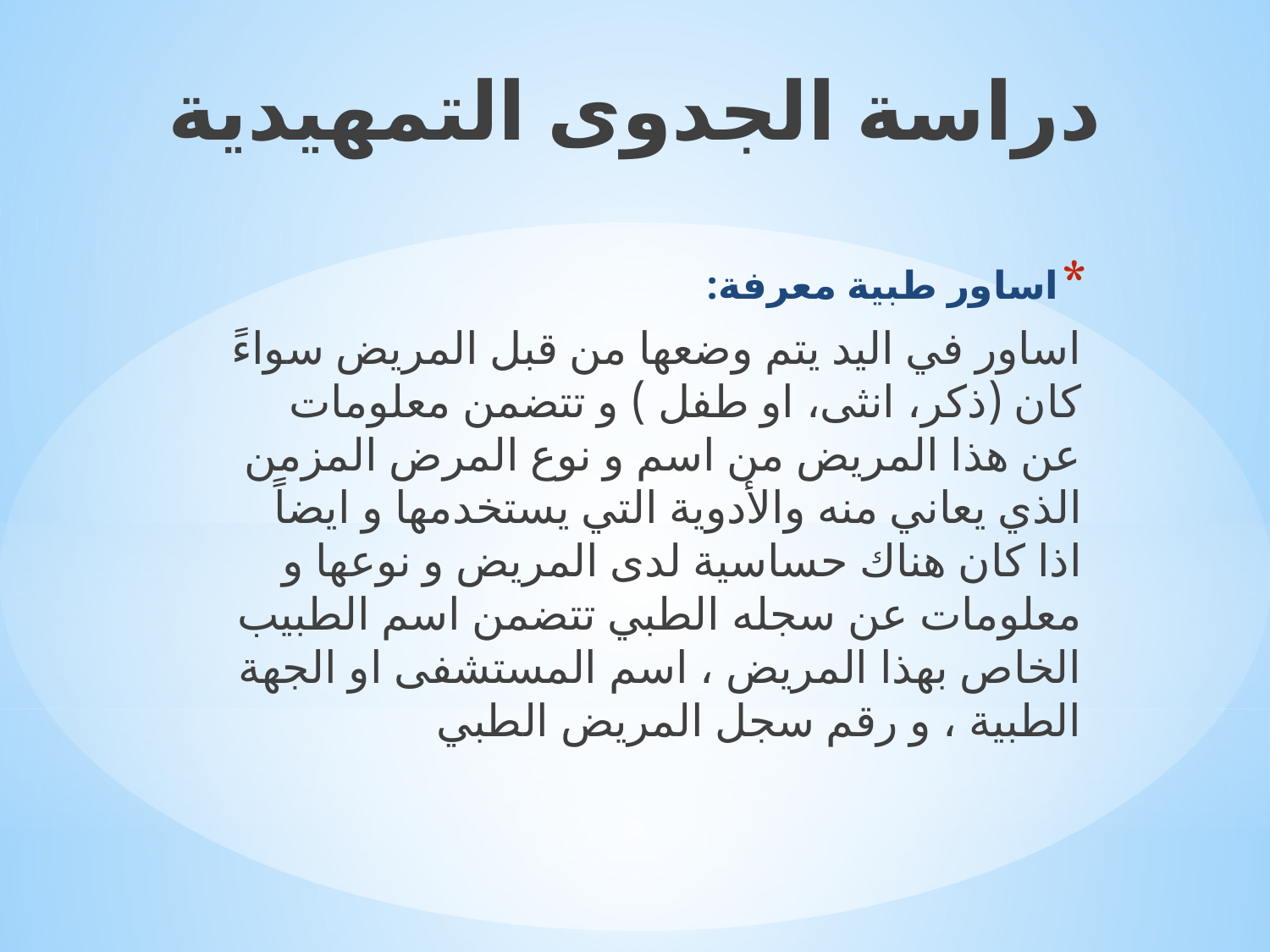

دراسة الجدوى التمهيدية
اساور طبية معرفة:
اساور في اليد يتم وضعها من قبل المريض سواءً كان (ذكر، انثى، او طفل ) و تتضمن معلومات عن هذا المريض من اسم و نوع المرض المزمن الذي يعاني منه والأدوية التي يستخدمها و ايضاً اذا كان هناك حساسية لدى المريض و نوعها و معلومات عن سجله الطبي تتضمن اسم الطبيب الخاص بهذا المريض ، اسم المستشفى او الجهة الطبية ، و رقم سجل المريض الطبي